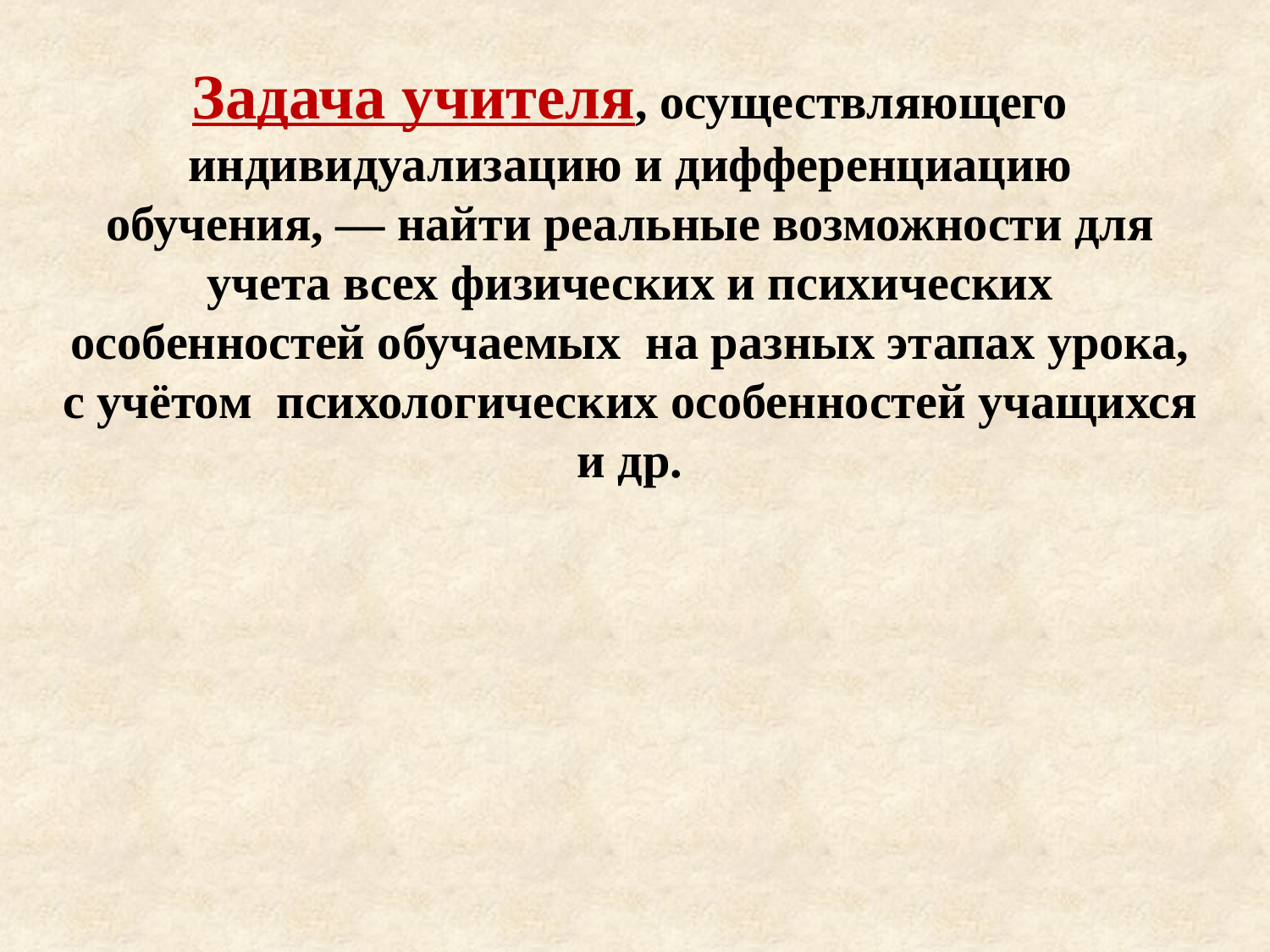

Задача учителя, осуществляющего индивидуализацию и дифференциацию обучения, — найти реальные возможности для учета всех физических и психических особенностей обучаемых  на разных этапах урока, с учётом  психологических особенностей учащихся и др.